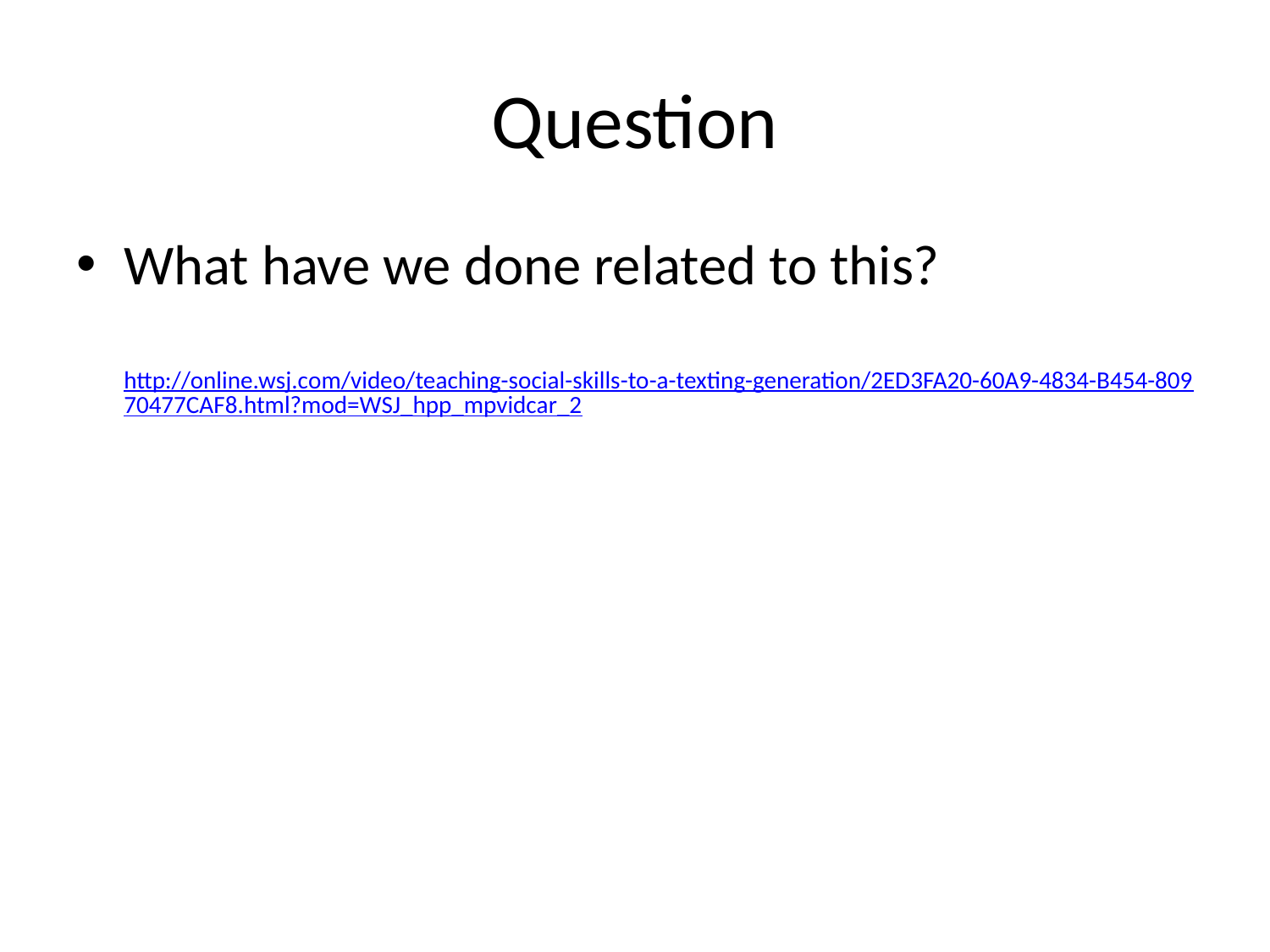

# Question
What have we done related to this?
http://online.wsj.com/video/teaching-social-skills-to-a-texting-generation/2ED3FA20-60A9-4834-B454-80970477CAF8.html?mod=WSJ_hpp_mpvidcar_2